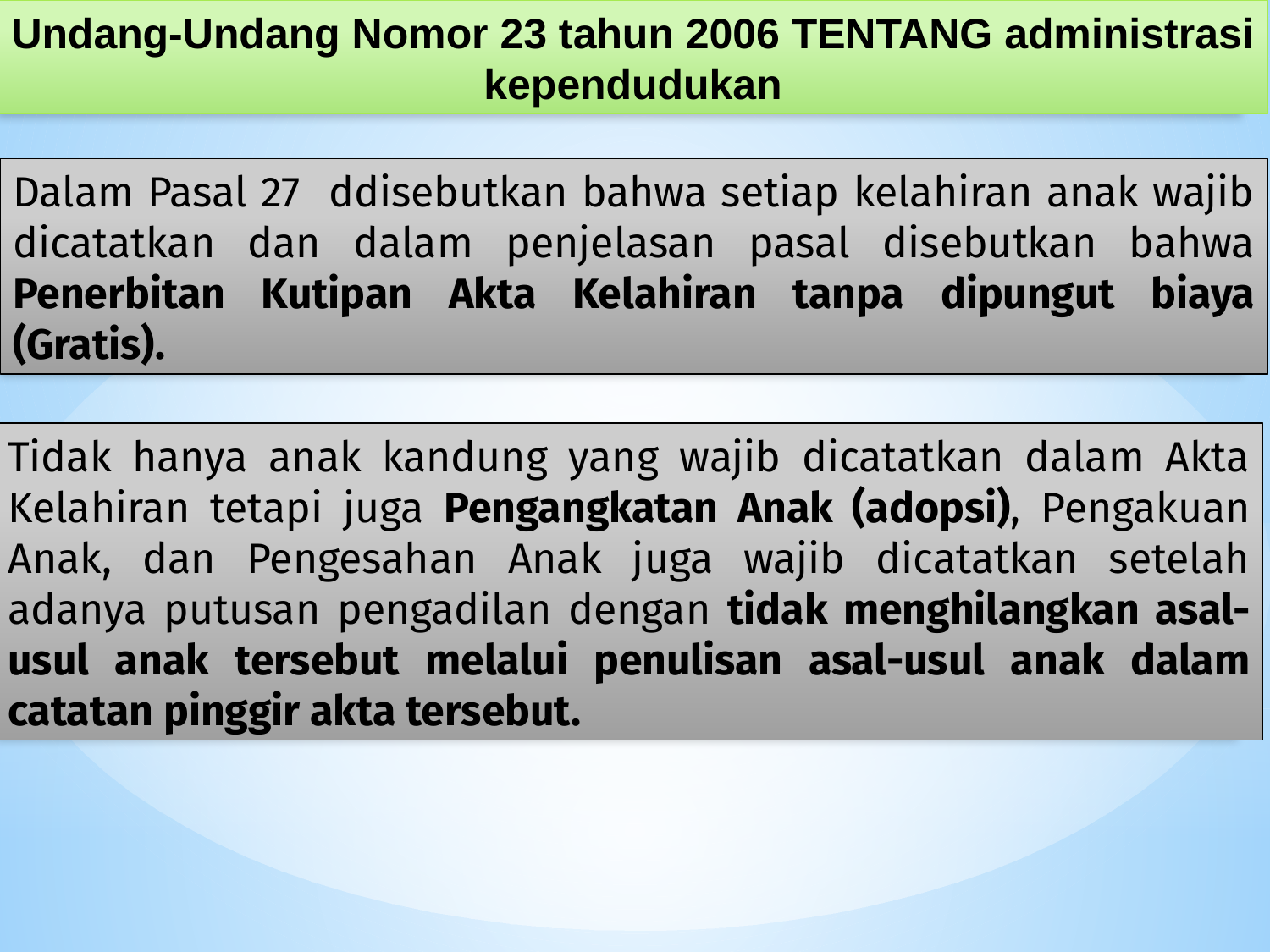

Undang-Undang Nomor 23 tahun 2006 TENTANG administrasi kependudukan
Dalam Pasal 27  ddisebutkan bahwa setiap kelahiran anak wajib dicatatkan dan dalam penjelasan pasal disebutkan bahwa Penerbitan Kutipan Akta Kelahiran tanpa dipungut biaya (Gratis).
Tidak hanya anak kandung yang wajib dicatatkan dalam Akta Kelahiran tetapi juga Pengangkatan Anak (adopsi), Pengakuan Anak, dan Pengesahan Anak juga wajib dicatatkan setelah adanya putusan pengadilan dengan tidak menghilangkan asal-usul anak tersebut melalui penulisan asal-usul anak dalam catatan pinggir akta tersebut.